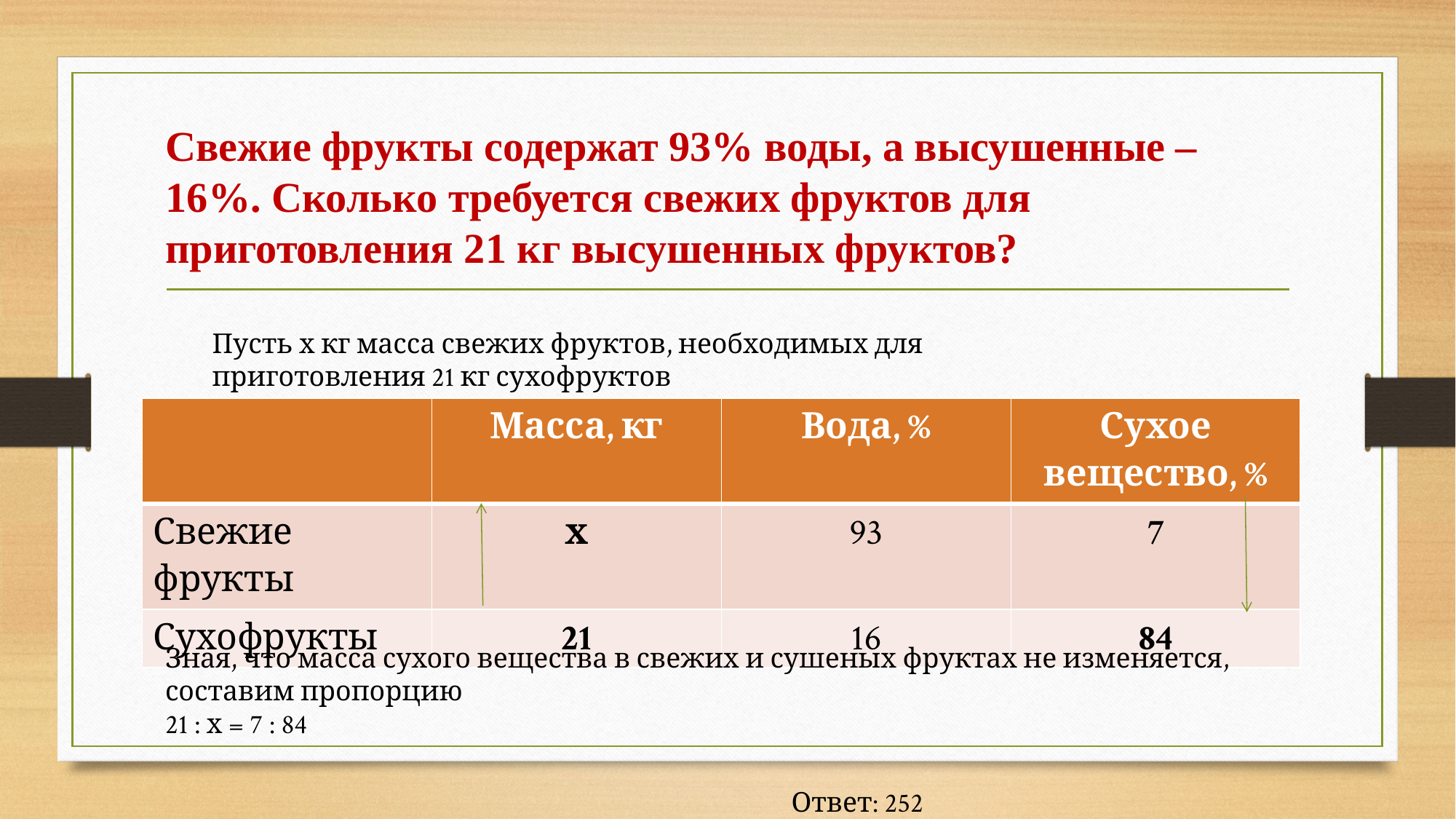

# Свежие фрукты содержат 93% воды, а высушенные – 16%. Сколько требуется свежих фруктов для приготовления 21 кг высушенных фруктов?
Пусть х кг масса свежих фруктов, необходимых для приготовления 21 кг сухофруктов
|  | Масса, кг | Вода, % | Сухое вещество, % |
| --- | --- | --- | --- |
| Свежие фрукты | х | 93 | 7 |
| Сухофрукты | 21 | 16 | 84 |
Зная, что масса сухого вещества в свежих и сушеных фруктах не изменяется, составим пропорцию
21 : х = 7 : 84
Ответ: 252 кг